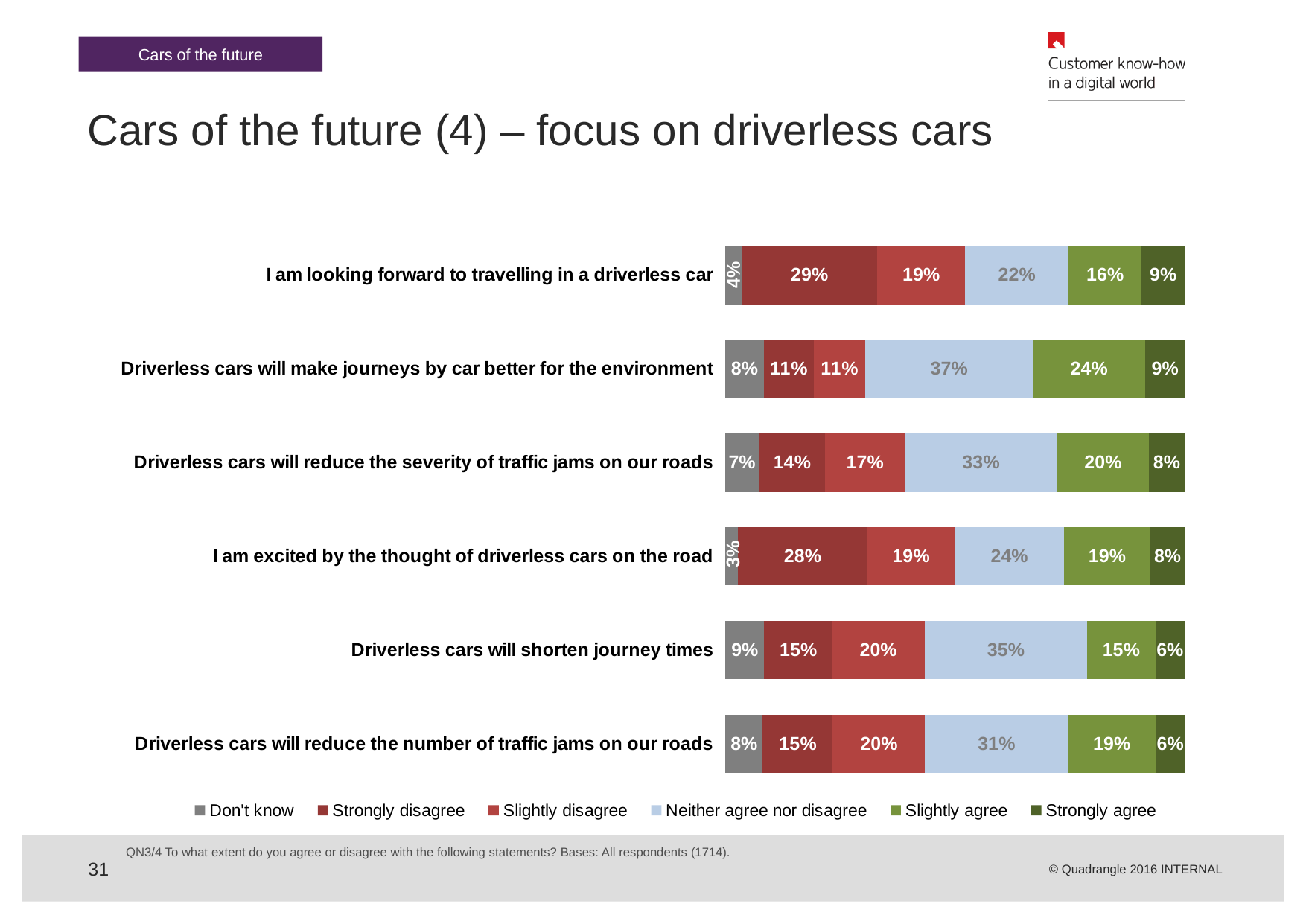

Cars of the future
# Cars of the future (4) – focus on driverless cars

### Chart

| Category | Don't know | Strongly disagree | Slightly disagree | Neither agree nor disagree | Slightly agree | Strongly agree |
|---|---|---|---|---|---|---|
| I am looking forward to travelling in a driverless car | 0.036021003870790005 | 0.2946567639377022 | 0.1915911553012 | 0.22497155863909987 | 0.15914764213630106 | 0.0936118761148806 |
| Driverless cars will make journeys by car better for the environment | 0.08409914126851001 | 0.1090728305957 | 0.1109835887656 | 0.36569060380420165 | 0.24426469456890063 | 0.08588914099698004 |
| Driverless cars will reduce the severity of traffic jams on our roads | 0.073128577005 | 0.14493616237840068 | 0.1725157264562005 | 0.33237816428340283 | 0.1987025486216 | 0.07833882125549 |
| I am excited by the thought of driverless cars on the road | 0.027464394900380003 | 0.2824389536557003 | 0.18940581140870041 | 0.2385667082688 | 0.1870093181900009 | 0.07511481357652 |
| Driverless cars will shorten journey times | 0.08518712243369005 | 0.1477817803832005 | 0.2007895611404005 | 0.3540462706814 | 0.148377987994 | 0.06381727736727 |
| Driverless cars will reduce the number of traffic jams on our roads | 0.08183314394596 | 0.15229685554420097 | 0.2008340418805004 | 0.31074452695819993 | 0.1916250817838 | 0.06266634988725 |
QN3/4 To what extent do you agree or disagree with the following statements? Bases: All respondents (1714).